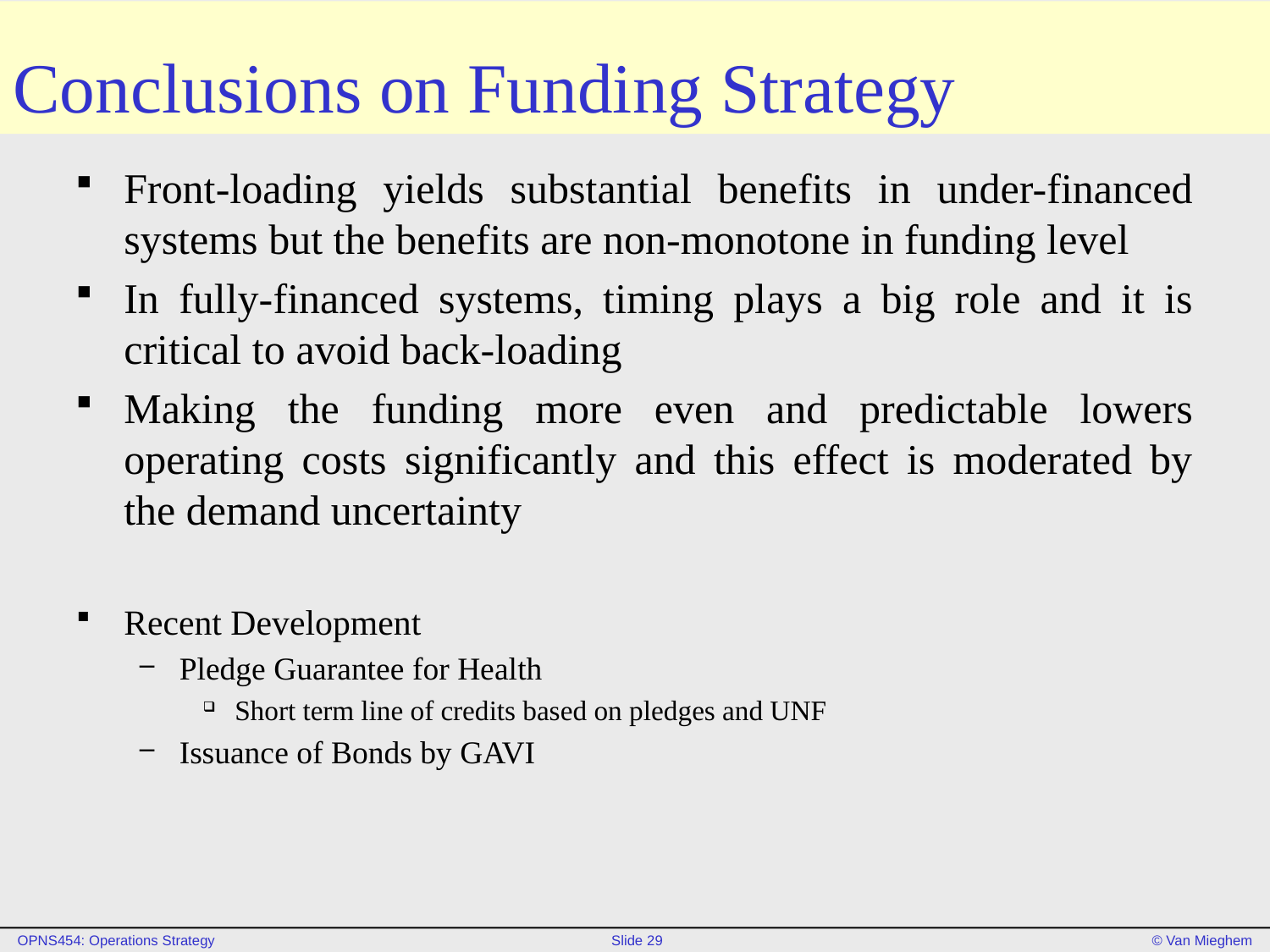

# Conclusions on Funding Strategy
Front-loading yields substantial benefits in under-financed systems but the benefits are non-monotone in funding level
In fully-financed systems, timing plays a big role and it is critical to avoid back-loading
Making the funding more even and predictable lowers operating costs significantly and this effect is moderated by the demand uncertainty

Recent Development
Pledge Guarantee for Health
Short term line of credits based on pledges and UNF
Issuance of Bonds by GAVI